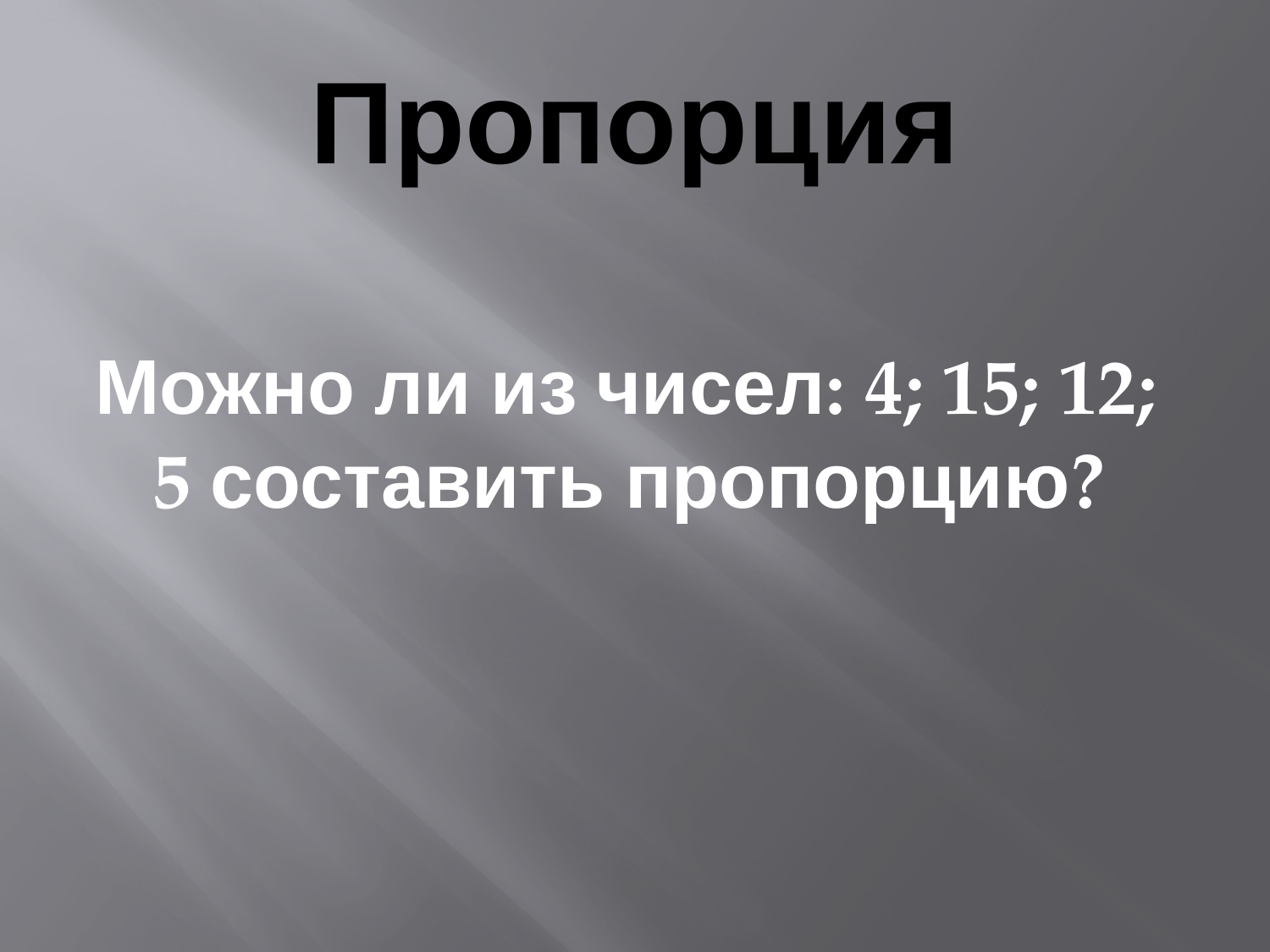

# Пропорция

Можно ли из чисел: 4; 15; 12; 5 составить пропорцию?